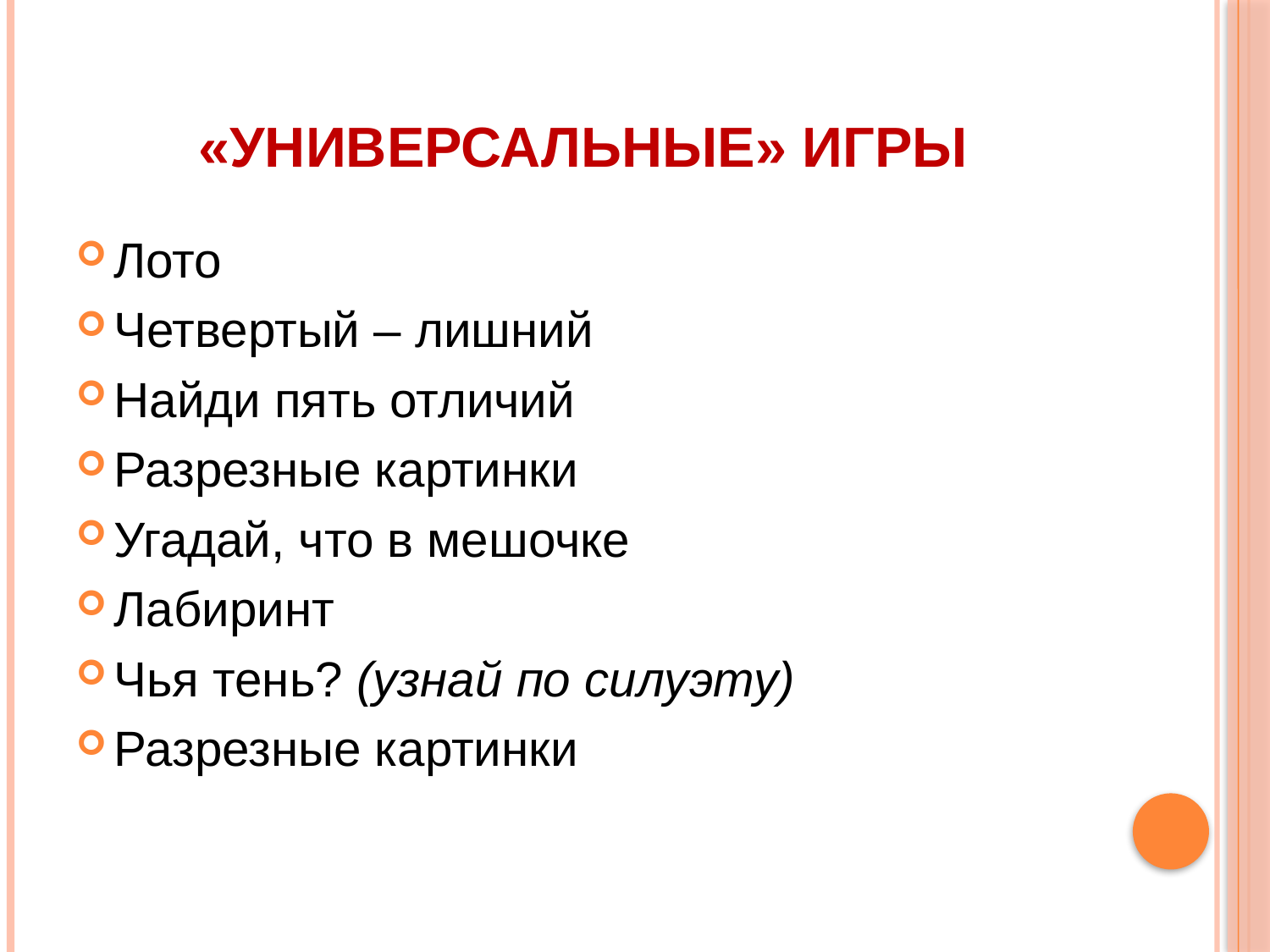

# «Универсальные» игры
Лото
Четвертый – лишний
Найди пять отличий
Разрезные картинки
Угадай, что в мешочке
Лабиринт
Чья тень? (узнай по силуэту)
Разрезные картинки